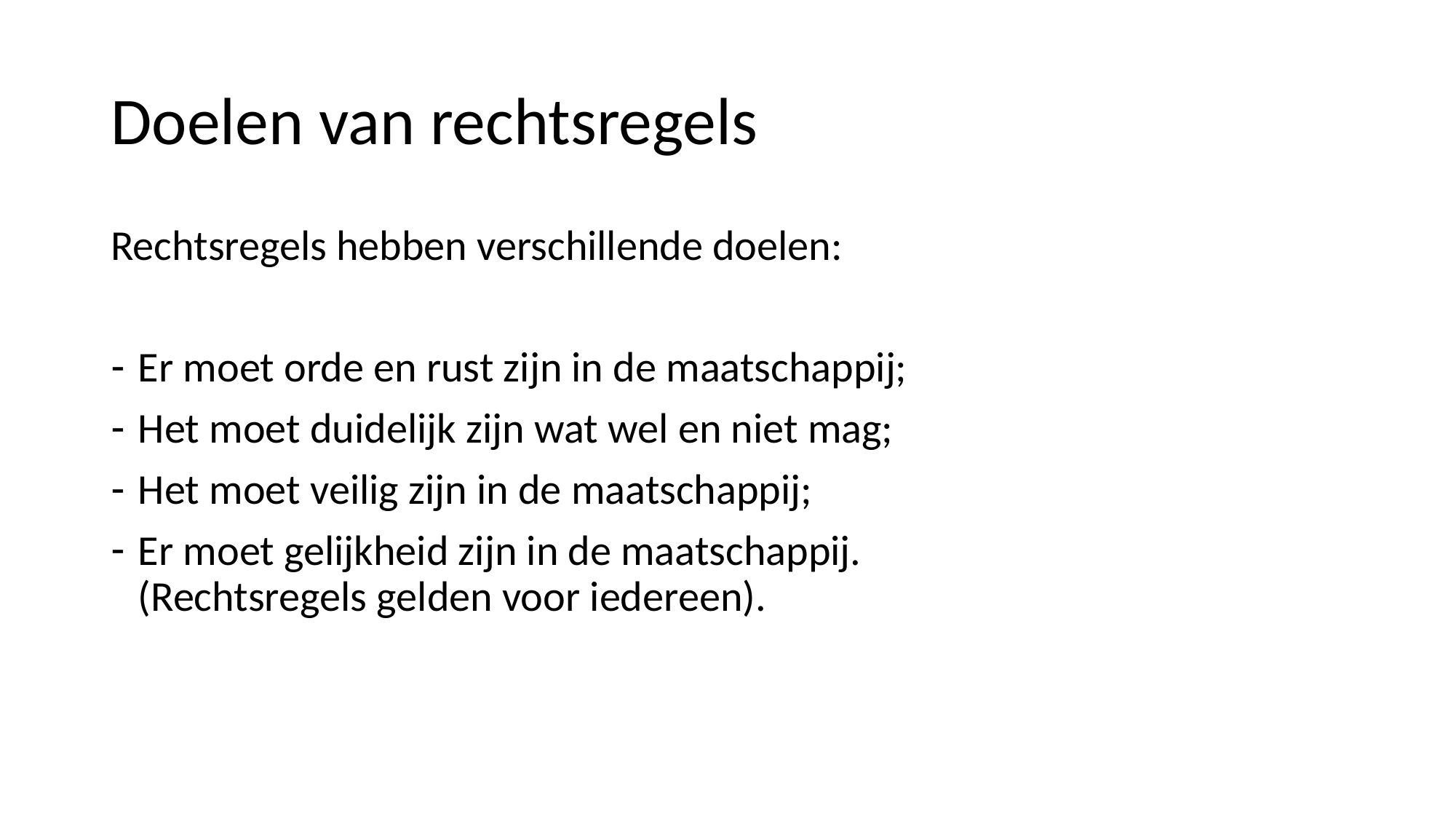

# Doelen van rechtsregels
Rechtsregels hebben verschillende doelen:

Er moet orde en rust zijn in de maatschappij;
Het moet duidelijk zijn wat wel en niet mag;
Het moet veilig zijn in de maatschappij;
Er moet gelijkheid zijn in de maatschappij.
(Rechtsregels gelden voor iedereen).